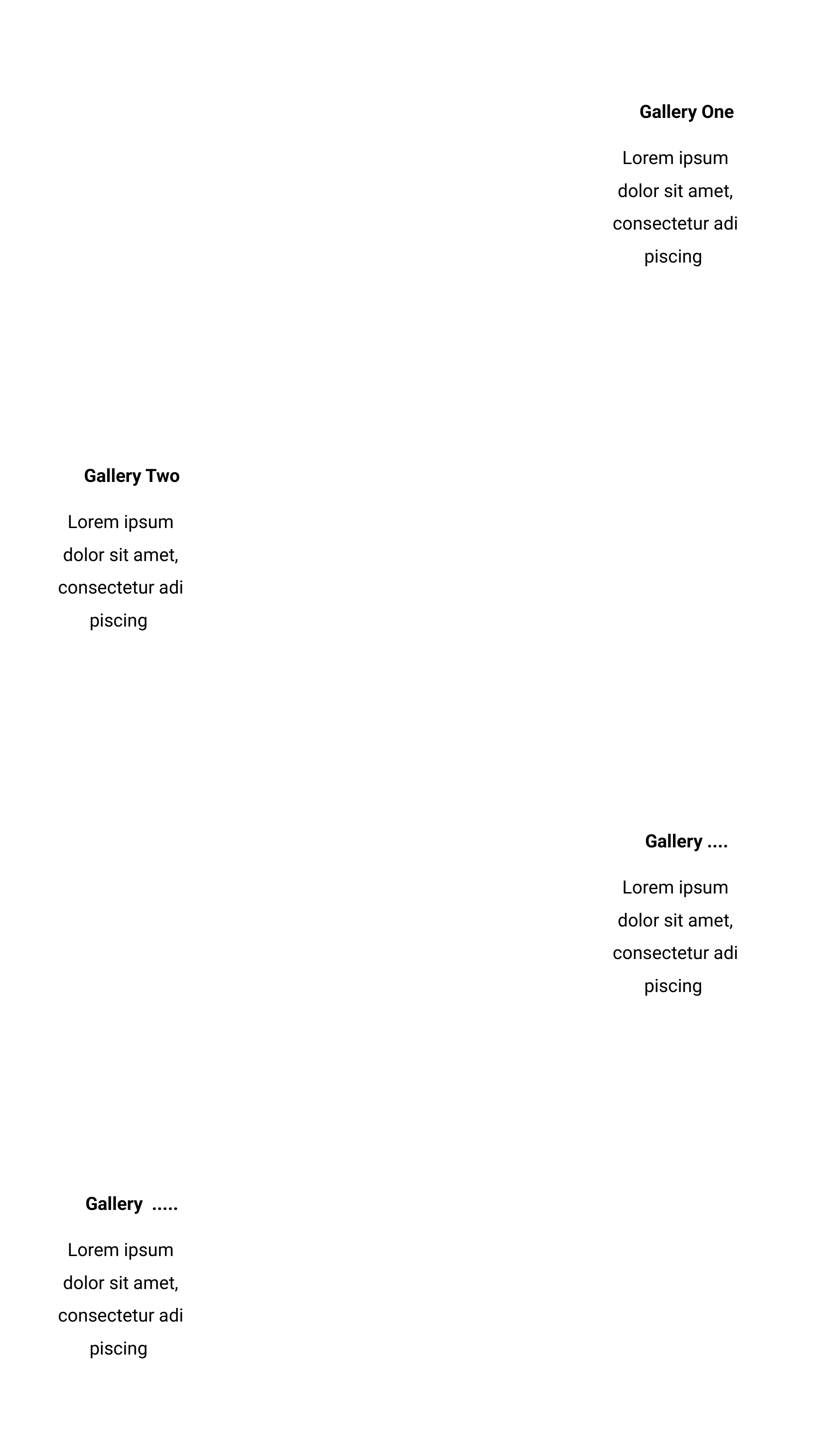

Gallery One
Lorem ipsum dolor sit amet, consectetur adi piscing

Gallery Two
Lorem ipsum dolor sit amet, consectetur adi piscing

Gallery ....
Lorem ipsum dolor sit amet, consectetur adi piscing

Gallery  .....
Lorem ipsum dolor sit amet, consectetur adi piscing